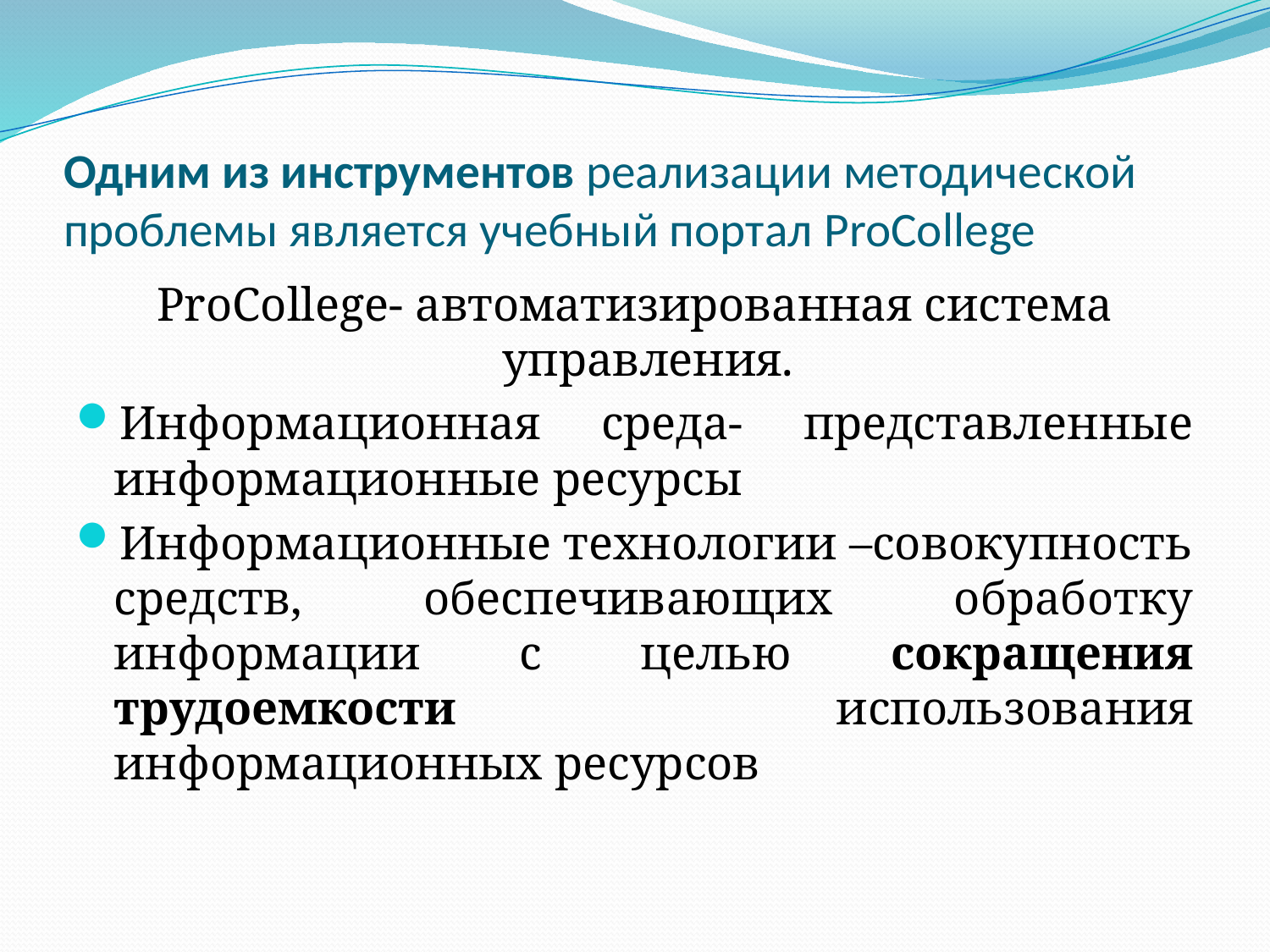

# Одним из инструментов реализации методической проблемы является учебный портал ProCollege
ProCollege- автоматизированная система управления.
Информационная среда- представленные информационные ресурсы
Информационные технологии –совокупность средств, обеспечивающих обработку информации с целью сокращения трудоемкости использования информационных ресурсов